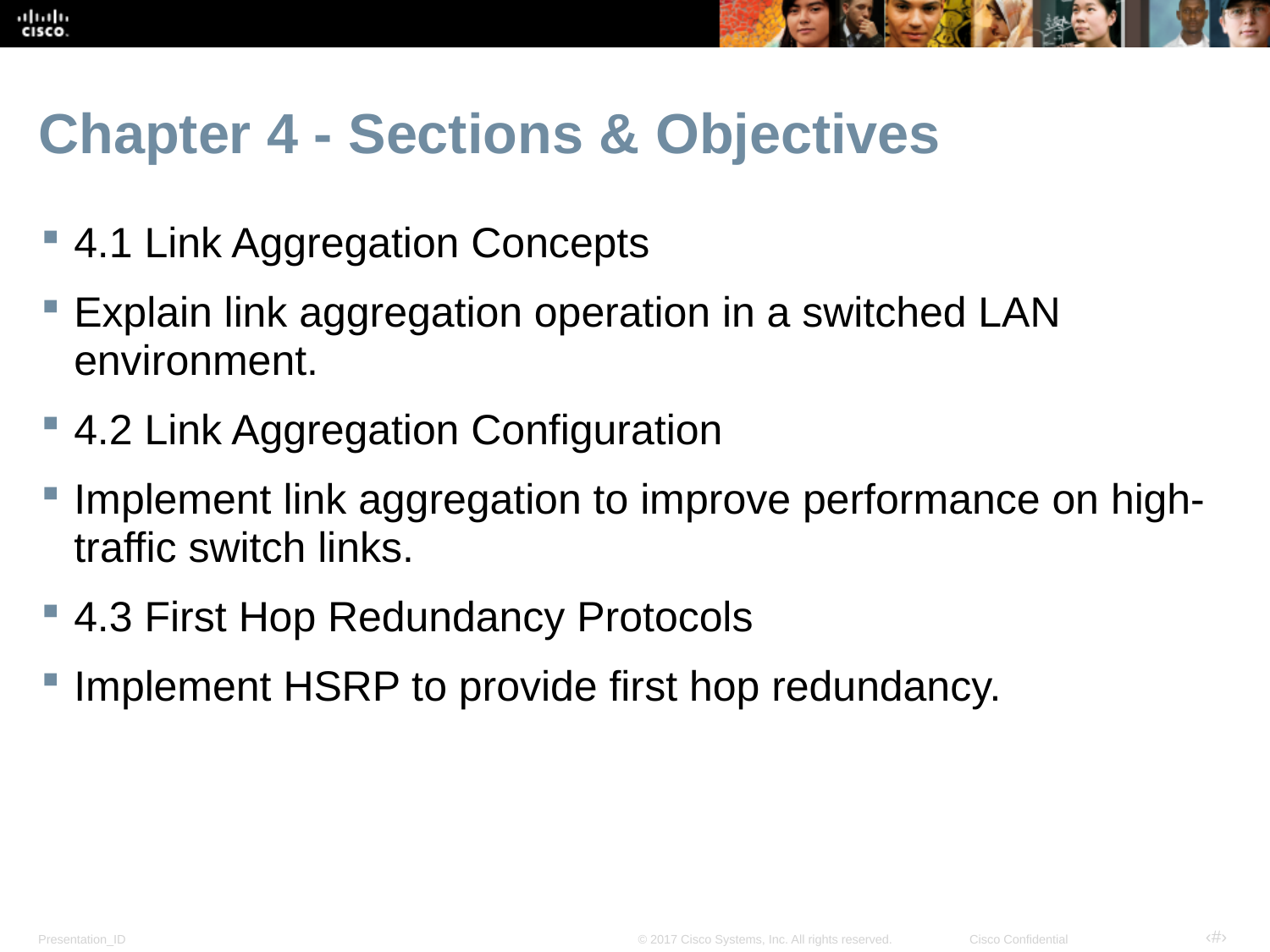

# Chapter 4 - Sections & Objectives
4.1 Link Aggregation Concepts
Explain link aggregation operation in a switched LAN environment.
4.2 Link Aggregation Configuration
Implement link aggregation to improve performance on high-traffic switch links.
4.3 First Hop Redundancy Protocols
Implement HSRP to provide first hop redundancy.